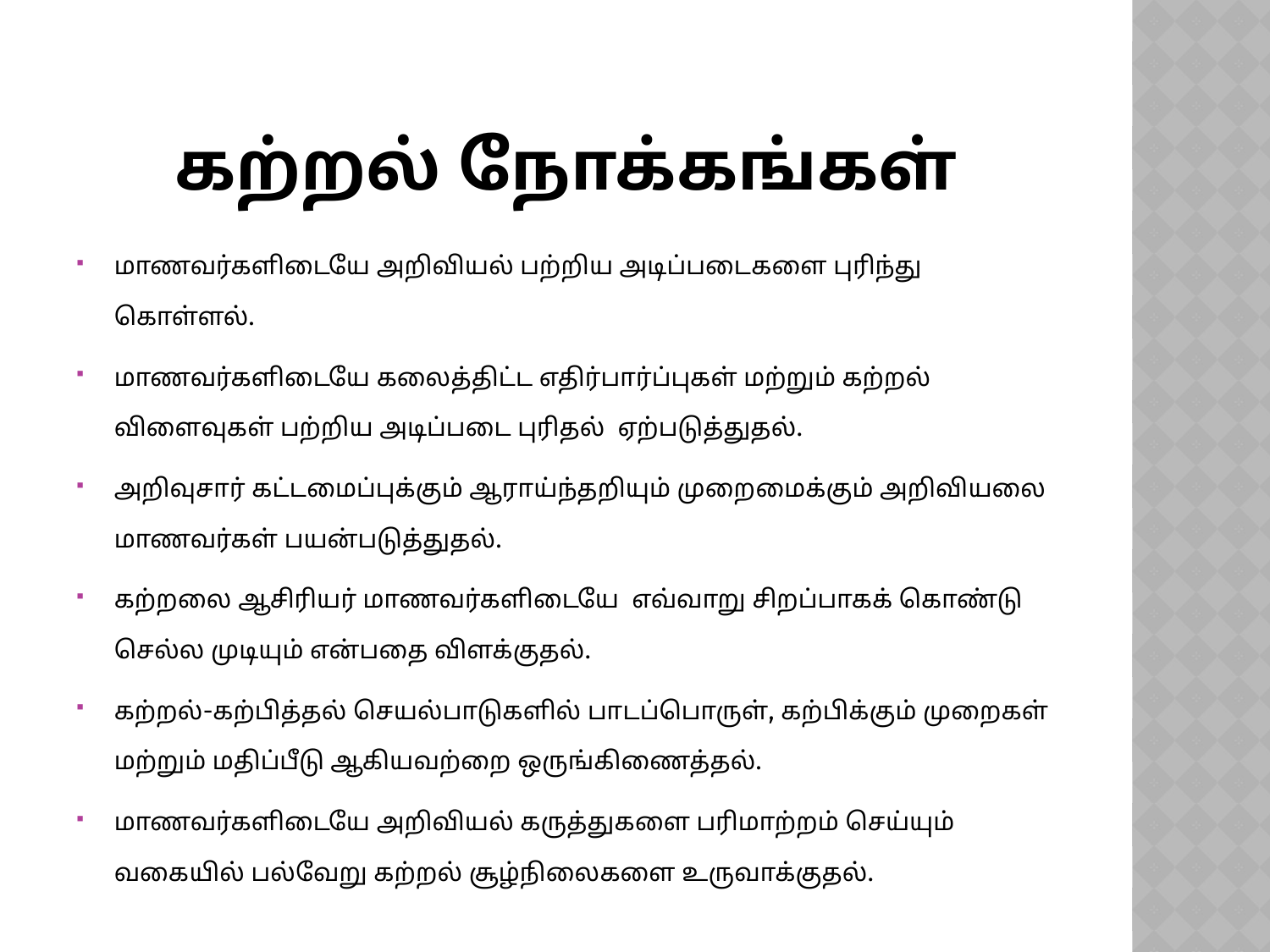

# கற்றல் நோக்கங்கள்
மாணவர்களிடையே அறிவியல் பற்றிய அடிப்படைகளை புரிந்து கொள்ளல்.
மாணவர்களிடையே கலைத்திட்ட எதிர்பார்ப்புகள் மற்றும் கற்றல் விளைவுகள் பற்றிய அடிப்படை புரிதல்  ஏற்படுத்துதல்.
அறிவுசார் கட்டமைப்புக்கும் ஆராய்ந்தறியும் முறைமைக்கும் அறிவியலை மாணவர்கள் பயன்படுத்துதல்.
கற்றலை ஆசிரியர் மாணவர்களிடையே  எவ்வாறு சிறப்பாகக் கொண்டு செல்ல முடியும் என்பதை விளக்குதல்.
கற்றல்-கற்பித்தல் செயல்பாடுகளில் பாடப்பொருள், கற்பிக்கும் முறைகள் மற்றும் மதிப்பீடு ஆகியவற்றை ஒருங்கிணைத்தல்.
மாணவர்களிடையே அறிவியல் கருத்துகளை பரிமாற்றம் செய்யும் வகையில் பல்வேறு கற்றல் சூழ்நிலைகளை உருவாக்குதல்.